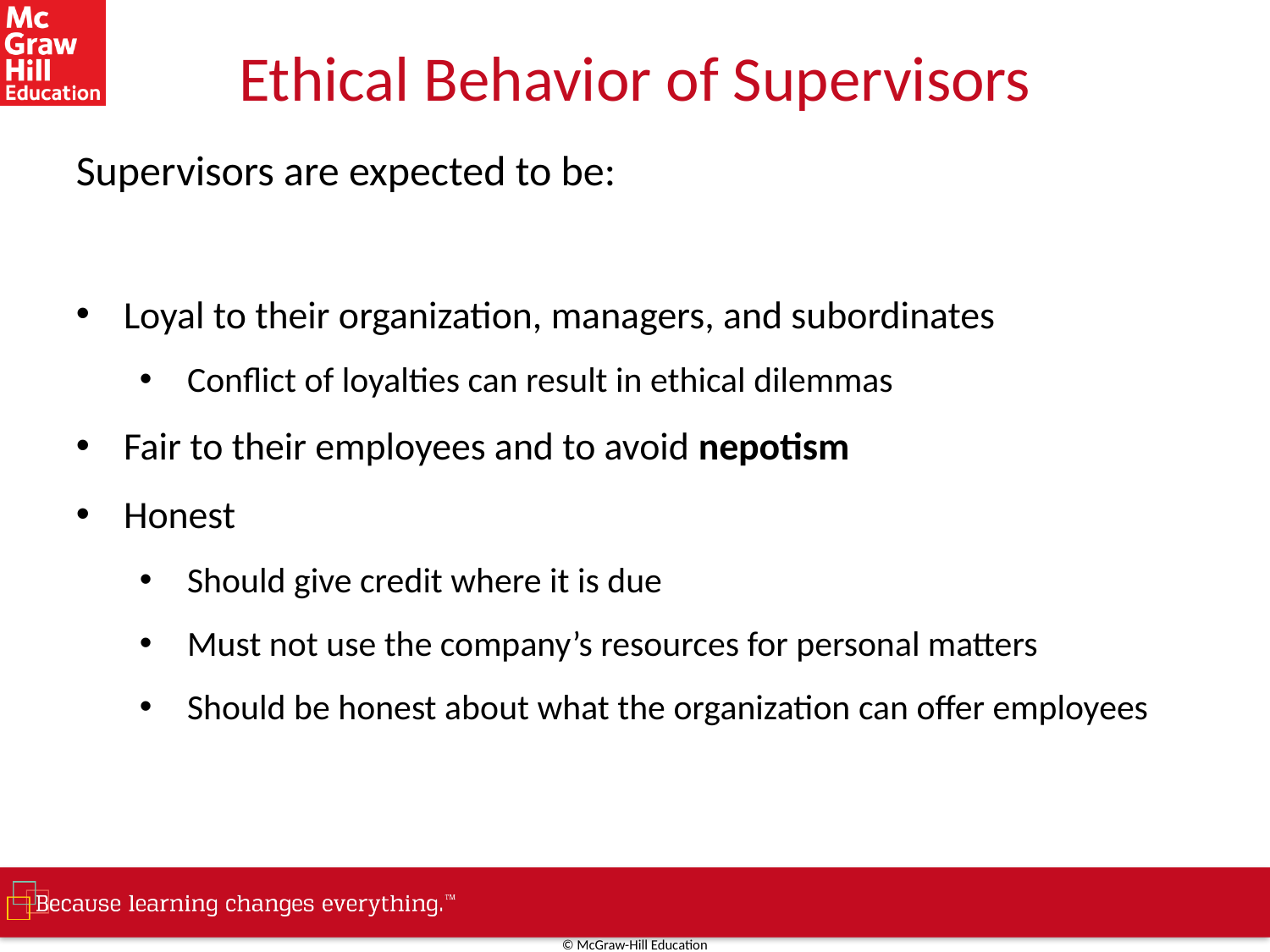

# Ethical Behavior of Supervisors
Supervisors are expected to be:

Loyal to their organization, managers, and subordinates
Conflict of loyalties can result in ethical dilemmas
Fair to their employees and to avoid nepotism
Honest
Should give credit where it is due
Must not use the company’s resources for personal matters
Should be honest about what the organization can offer employees